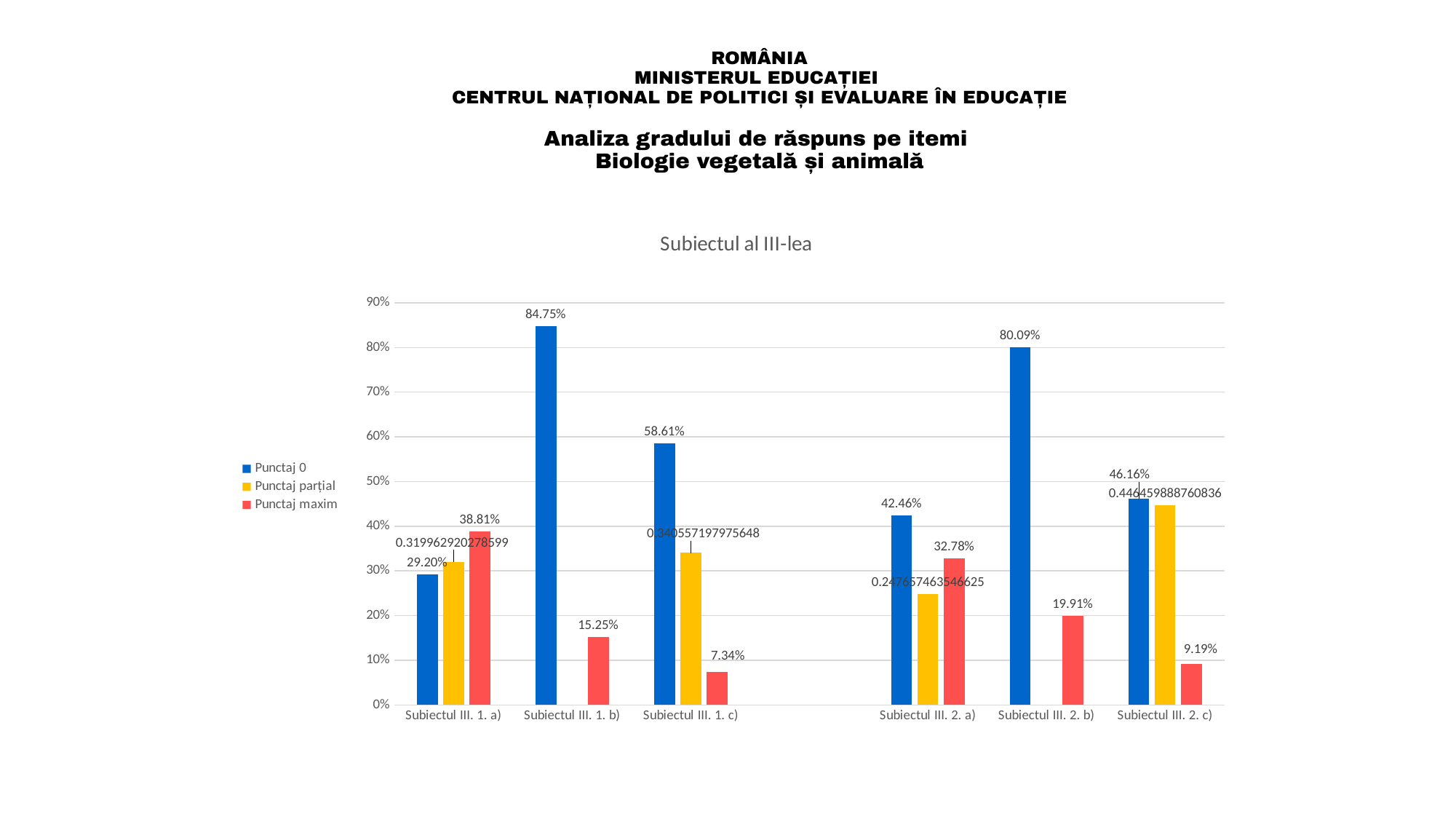

# ROMÂNIA MINISTERUL EDUCAŢIEI CENTRUL NAŢIONAL DE POLITICI ȘI EVALUARE ÎN EDUCAȚIE Analiza gradului de răspuns pe itemi Biologie vegetală și animală

[unsupported chart]